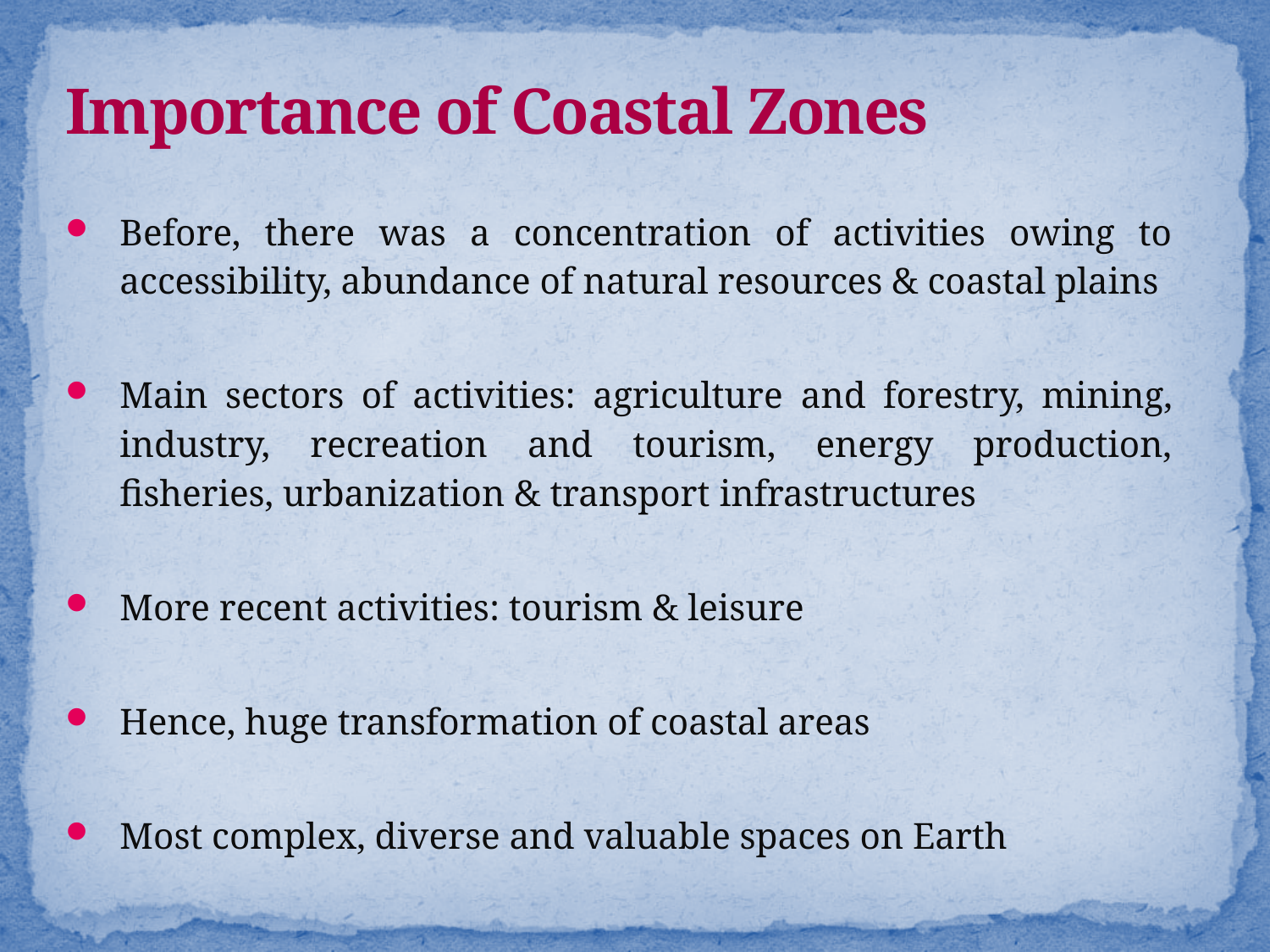

# Importance of Coastal Zones
Before, there was a concentration of activities owing to accessibility, abundance of natural resources & coastal plains

Main sectors of activities: agriculture and forestry, mining, industry, recreation and tourism, energy production, fisheries, urbanization & transport infrastructures

More recent activities: tourism & leisure

Hence, huge transformation of coastal areas

Most complex, diverse and valuable spaces on Earth